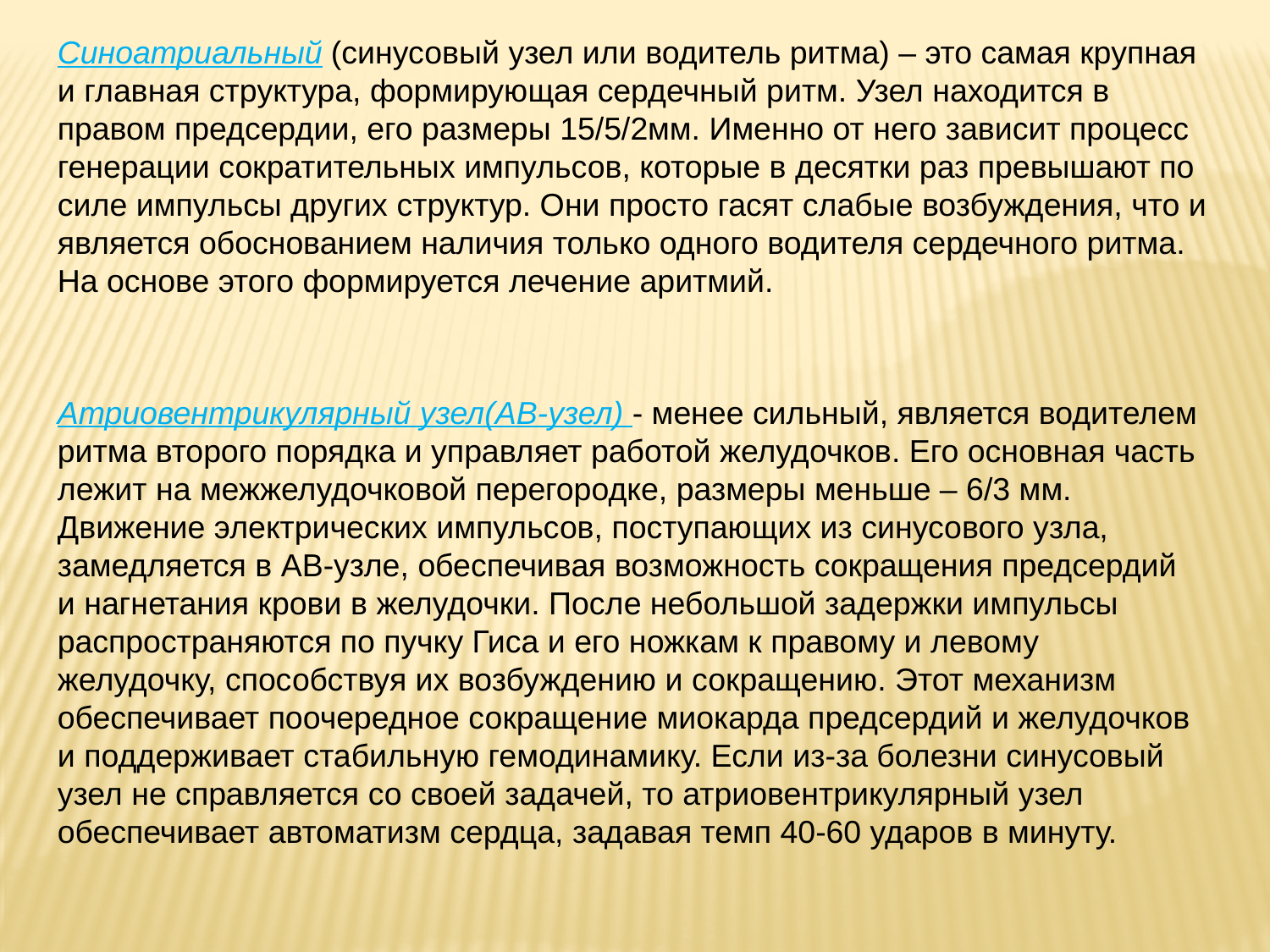

Синоатриальный (синусовый узел или водитель ритма) – это самая крупная и главная структура, формирующая сердечный ритм. Узел находится в правом предсердии, его размеры 15/5/2мм. Именно от него зависит процесс генерации сократительных импульсов, которые в десятки раз превышают по силе импульсы других структур. Они просто гасят слабые возбуждения, что и является обоснованием наличия только одного водителя сердечного ритма. На основе этого формируется лечение аритмий.
Атриовентрикулярный узел(АВ-узел) - менее сильный, является водителем
ритма второго порядка и управляет работой желудочков. Его основная часть лежит на межжелудочковой перегородке, размеры меньше – 6/3 мм. Движение электрических импульсов, поступающих из синусового узла, замедляется в АВ-узле, обеспечивая возможность сокращения предсердий и нагнетания крови в желудочки. После небольшой задержки импульсы распространяются по пучку Гиса и его ножкам к правому и левому
желудочку, способствуя их возбуждению и сокращению. Этот механизм обеспечивает поочередное сокращение миокарда предсердий и желудочков и поддерживает стабильную гемодинамику. Если из-за болезни синусовый узел не справляется со своей задачей, то атриовентрикулярный узел обеспечивает автоматизм сердца, задавая темп 40-60 ударов в минуту.